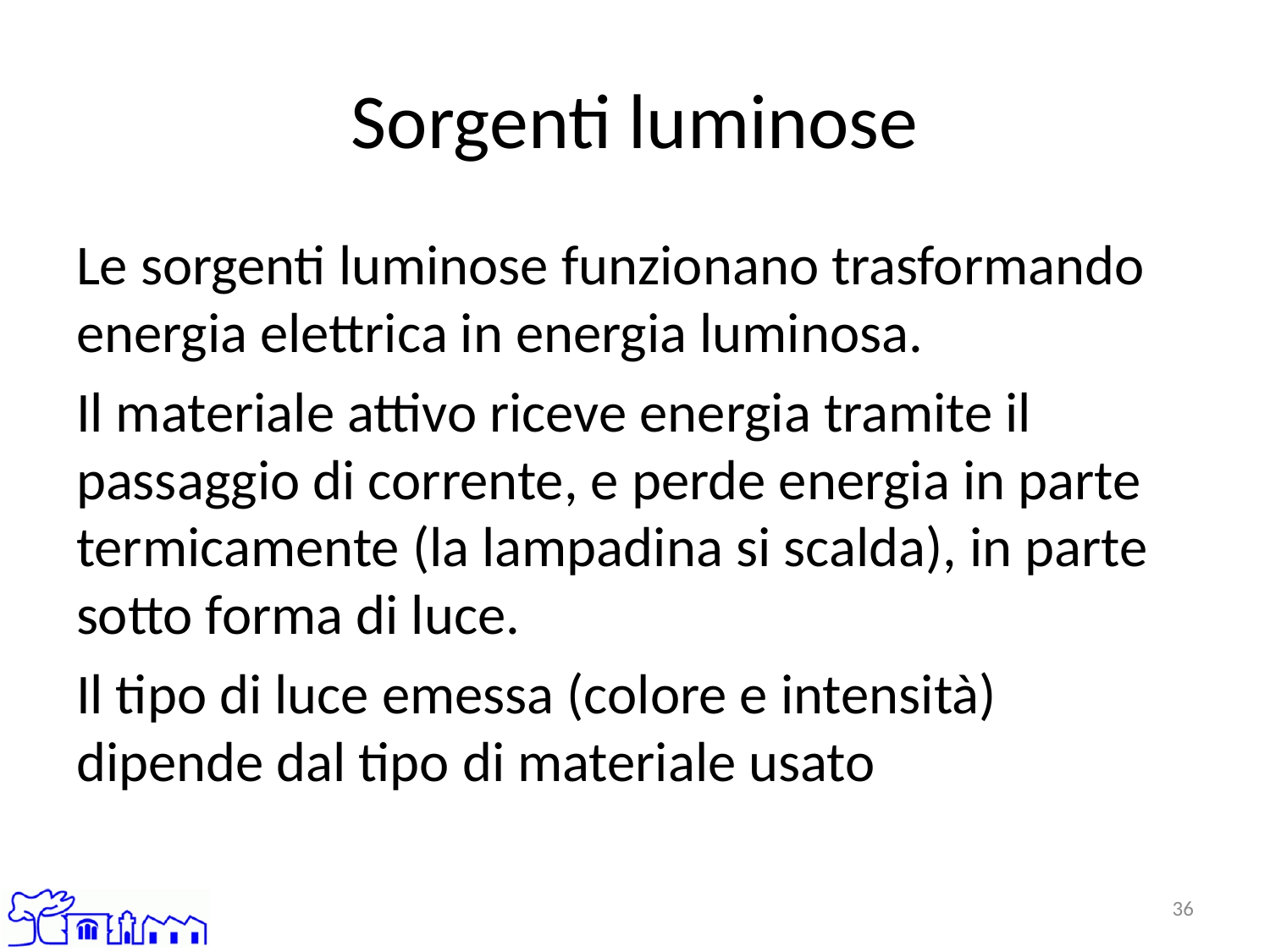

# Sorgenti luminose
Le sorgenti luminose funzionano trasformando energia elettrica in energia luminosa.
Il materiale attivo riceve energia tramite il passaggio di corrente, e perde energia in parte termicamente (la lampadina si scalda), in parte sotto forma di luce.
Il tipo di luce emessa (colore e intensità) dipende dal tipo di materiale usato

36